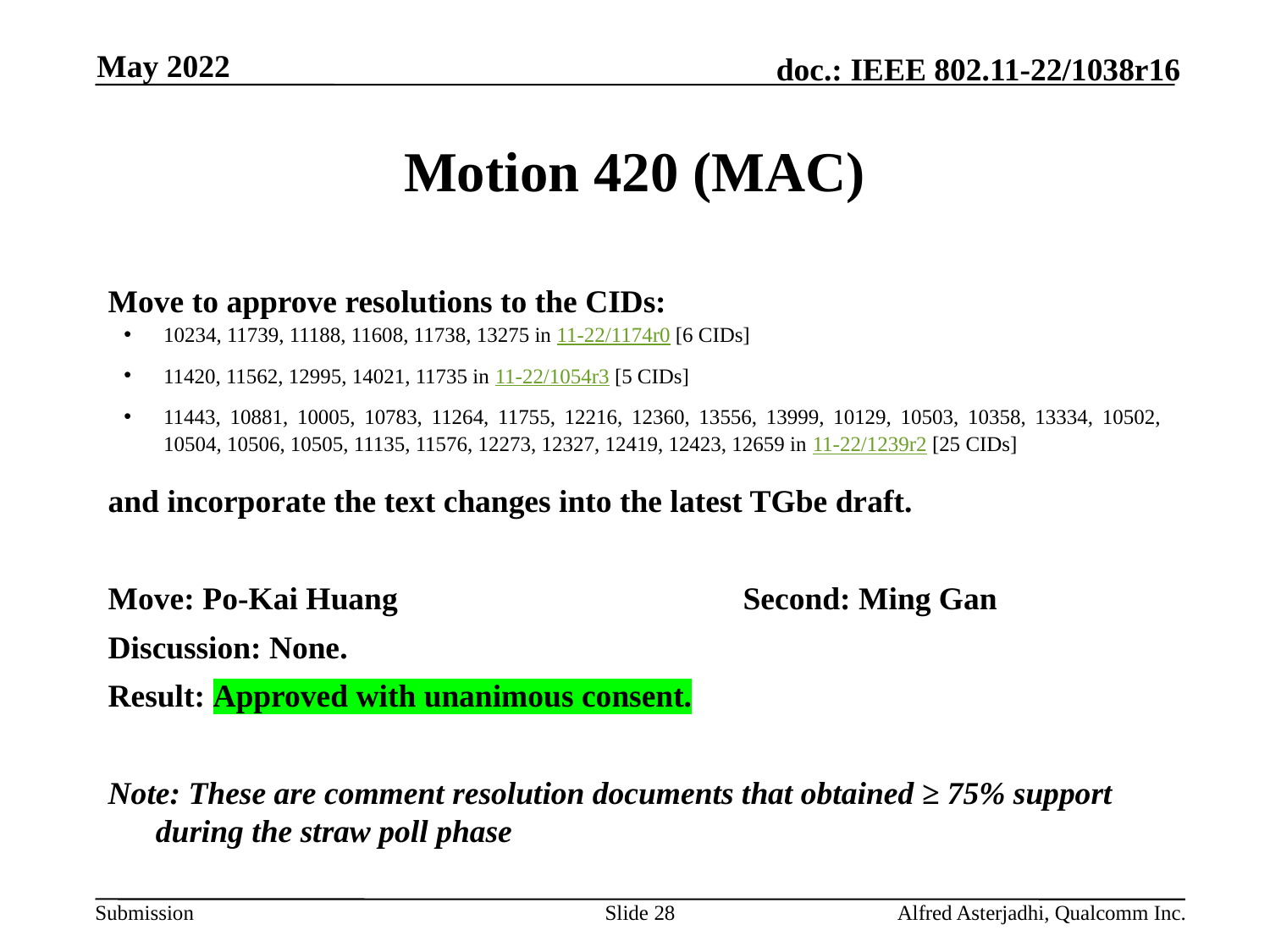

May 2022
# Motion 420 (MAC)
Move to approve resolutions to the CIDs:
10234, 11739, 11188, 11608, 11738, 13275 in 11-22/1174r0 [6 CIDs]
11420, 11562, 12995, 14021, 11735 in 11-22/1054r3 [5 CIDs]
11443, 10881, 10005, 10783, 11264, 11755, 12216, 12360, 13556, 13999, 10129, 10503, 10358, 13334, 10502, 10504, 10506, 10505, 11135, 11576, 12273, 12327, 12419, 12423, 12659 in 11-22/1239r2 [25 CIDs]
and incorporate the text changes into the latest TGbe draft.

Move: Po-Kai Huang			Second: Ming Gan
Discussion: None.
Result: Approved with unanimous consent.

Note: These are comment resolution documents that obtained ≥ 75% support during the straw poll phase

Slide 28
Alfred Asterjadhi, Qualcomm Inc.